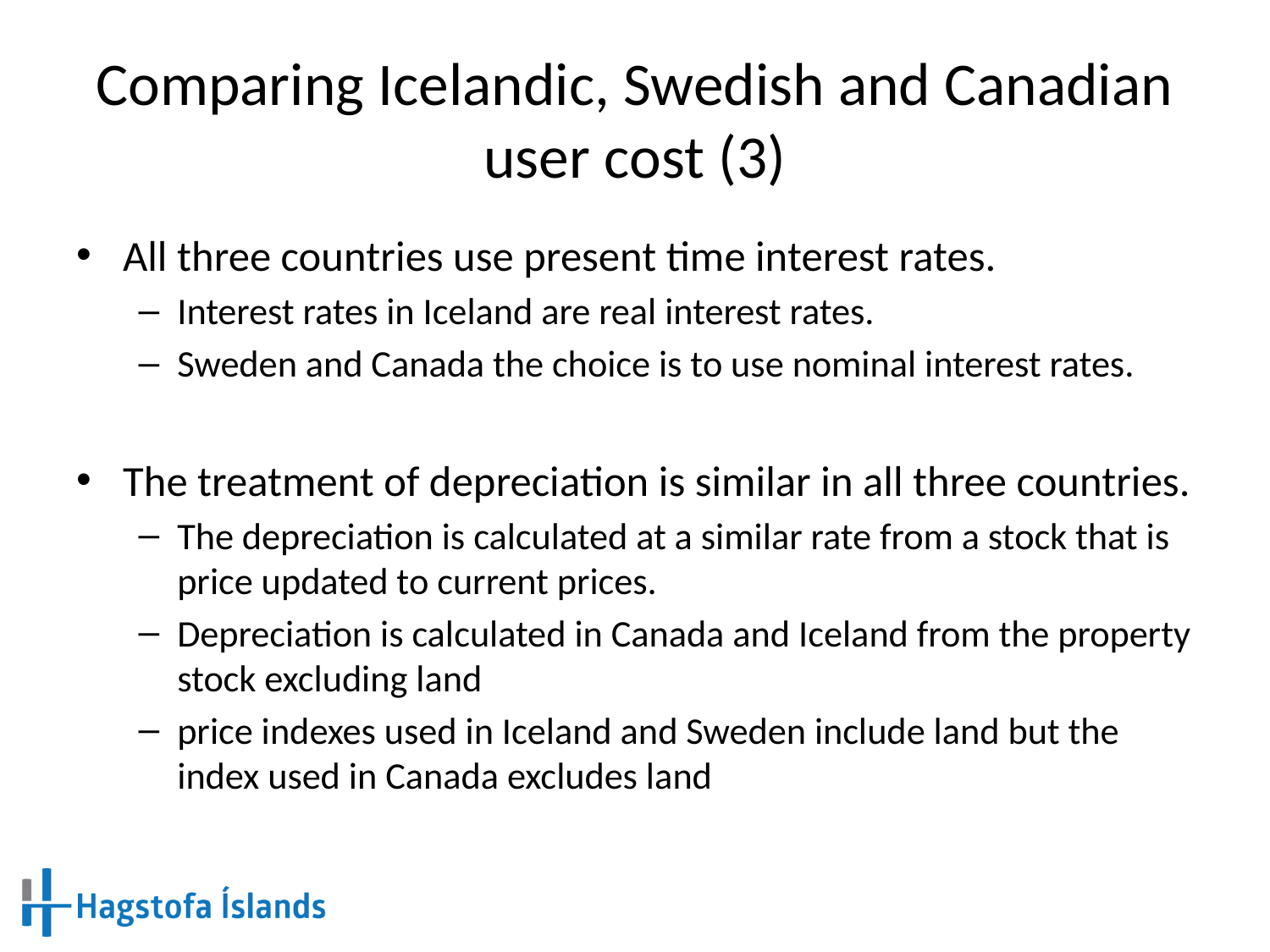

# Comparing Icelandic, Swedish and Canadian user cost (3)
All three countries use present time interest rates.
Interest rates in Iceland are real interest rates.
Sweden and Canada the choice is to use nominal interest rates.

The treatment of depreciation is similar in all three countries.
The depreciation is calculated at a similar rate from a stock that is price updated to current prices.
Depreciation is calculated in Canada and Iceland from the property stock excluding land
price indexes used in Iceland and Sweden include land but the index used in Canada excludes land